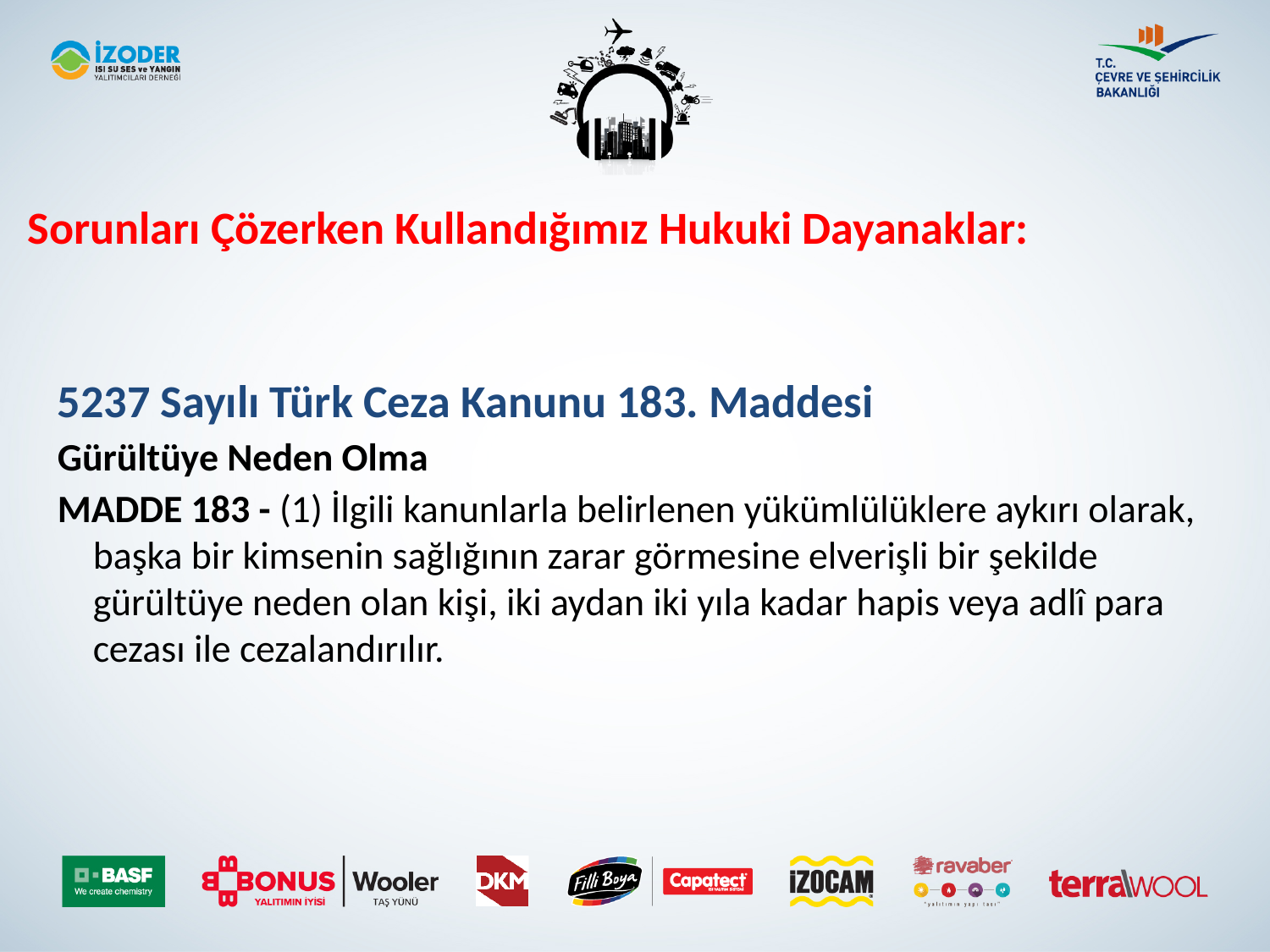

Sorunları Çözerken Kullandığımız Hukuki Dayanaklar:
5237 Sayılı Türk Ceza Kanunu 183. Maddesi
Gürültüye Neden Olma
MADDE 183 - (1) İlgili kanunlarla belirlenen yükümlülüklere aykırı olarak, başka bir kimsenin sağlığının zarar görmesine elverişli bir şekilde gürültüye neden olan kişi, iki aydan iki yıla kadar hapis veya adlî para cezası ile cezalandırılır.